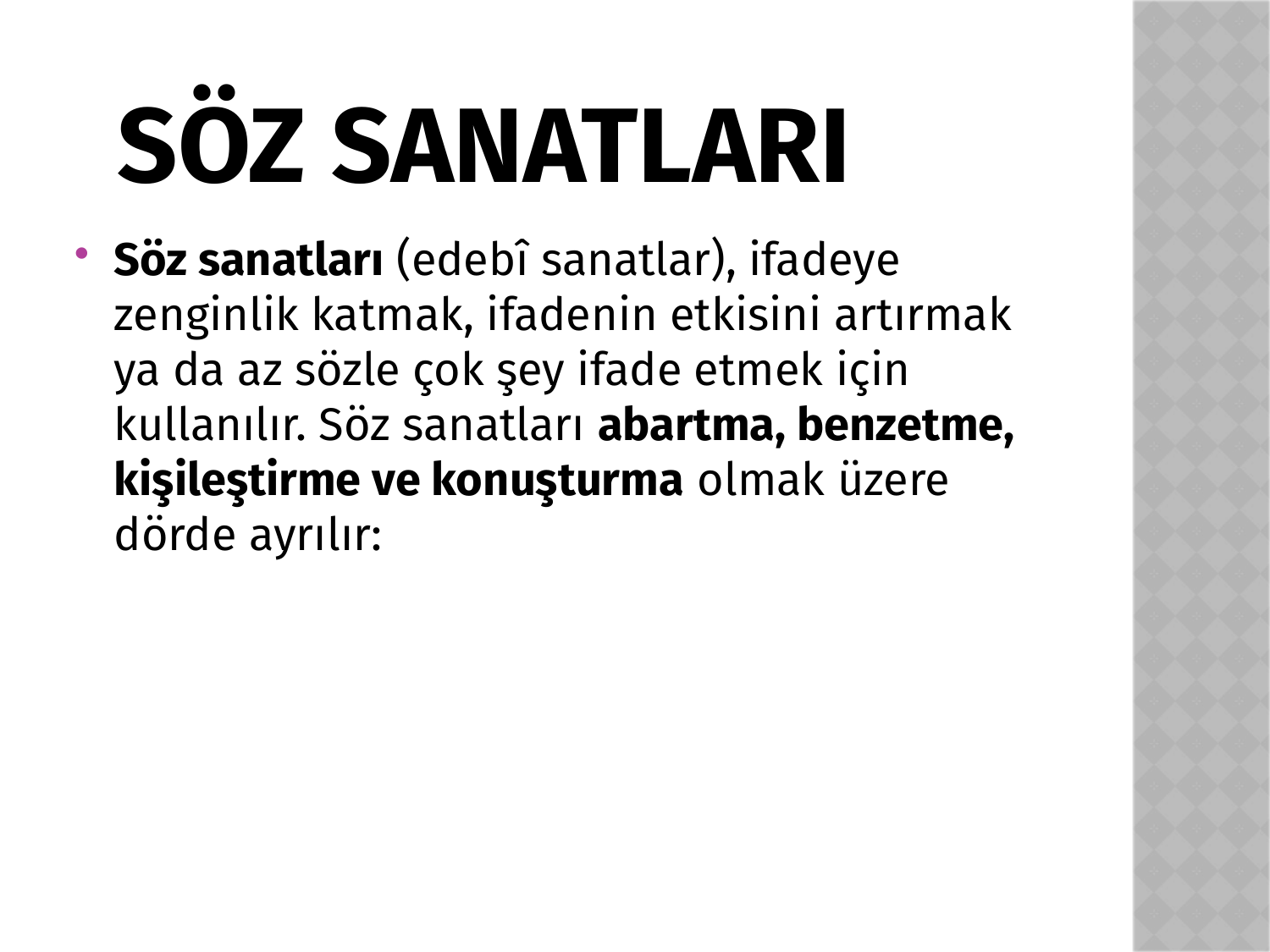

# söz sanatlarI
Söz sanatları (edebî sanatlar), ifadeye zenginlik katmak, ifadenin etkisini artırmak ya da az sözle çok şey ifade etmek için kullanılır. Söz sanatları abartma, benzetme, kişileştirme ve konuşturma olmak üzere dörde ayrılır: